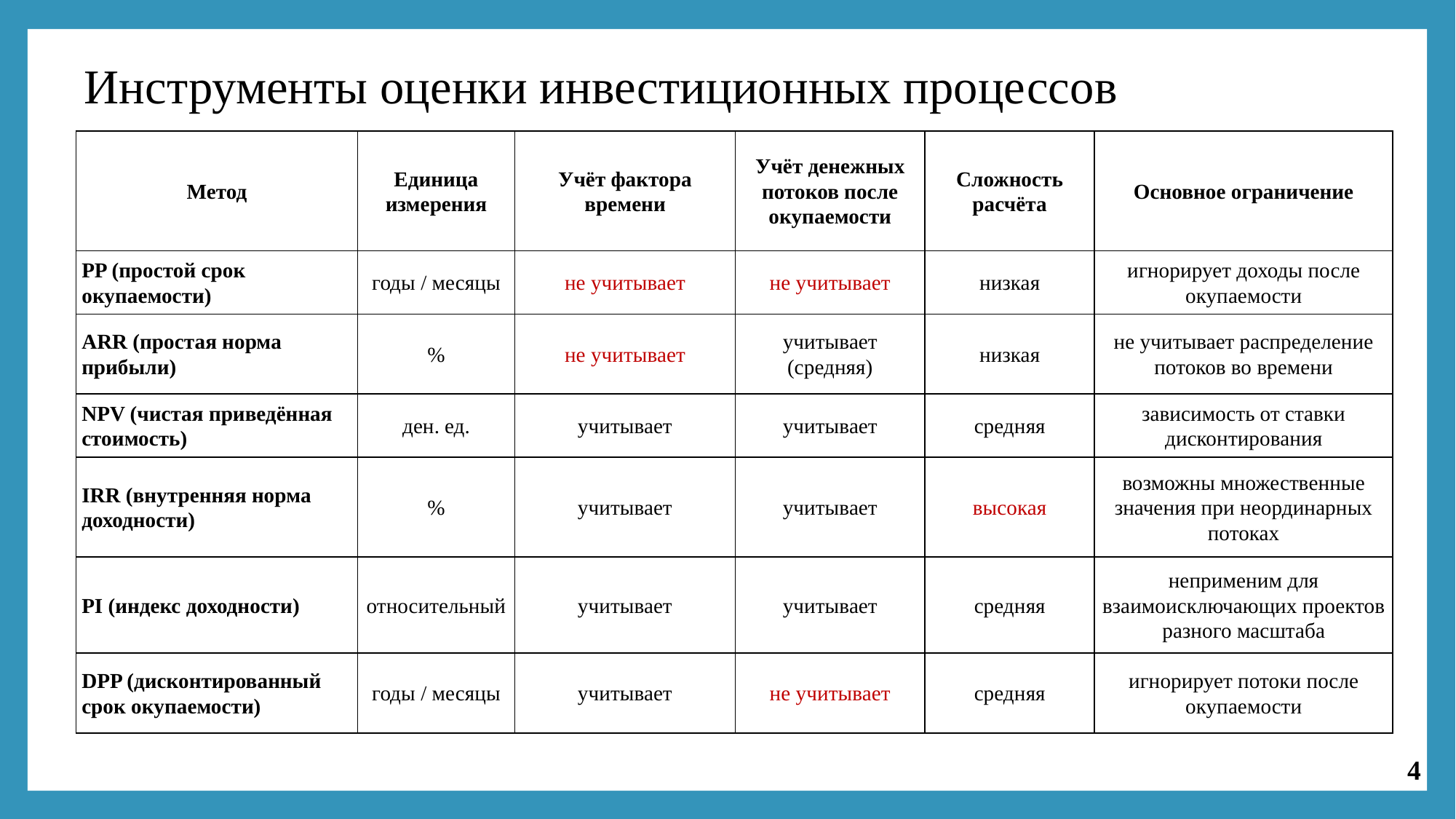

Инструменты оценки инвестиционных процессов
| Метод | Единица измерения | Учёт фактора времени | Учёт денежных потоков после окупаемости | Сложность расчёта | Основное ограничение |
| --- | --- | --- | --- | --- | --- |
| PP (простой срок окупаемости) | годы / месяцы | не учитывает | не учитывает | низкая | игнорирует доходы после окупаемости |
| ARR (простая норма прибыли) | % | не учитывает | учитывает (средняя) | низкая | не учитывает распределение потоков во времени |
| NPV (чистая приведённая стоимость) | ден. ед. | учитывает | учитывает | средняя | зависимость от ставки дисконтирования |
| IRR (внутренняя норма доходности) | % | учитывает | учитывает | высокая | возможны множественные значения при неординарных потоках |
| PI (индекс доходности) | относительный | учитывает | учитывает | средняя | неприменим для взаимоисключающих проектов разного масштаба |
| DPP (дисконтированный срок окупаемости) | годы / месяцы | учитывает | не учитывает | средняя | игнорирует потоки после окупаемости |
4